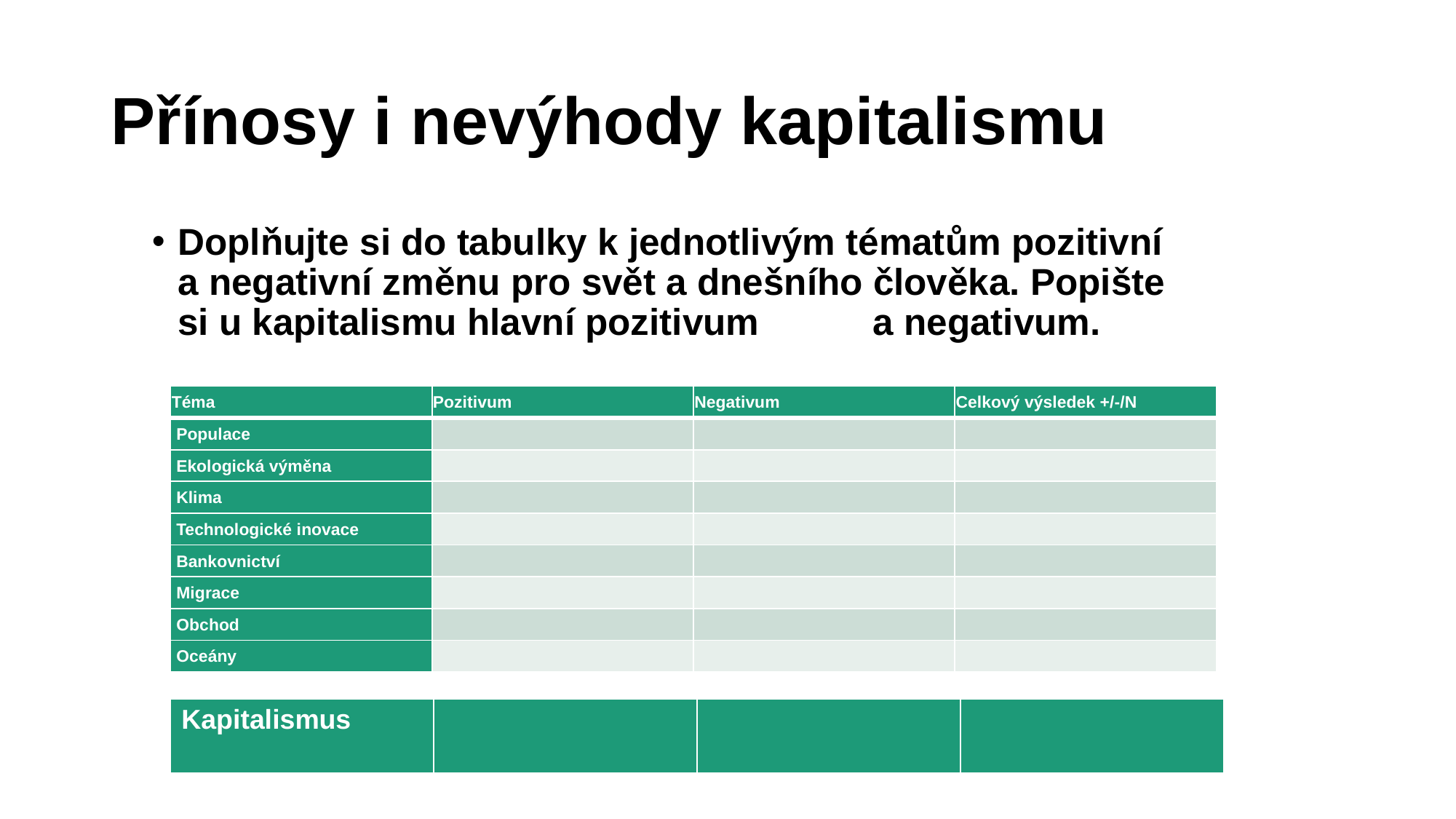

# Přínosy i nevýhody kapitalismu
Doplňujte si do tabulky k jednotlivým tématům pozitivní a negativní změnu pro svět a dnešního člověka. Popište si u kapitalismu hlavní pozitivum           a negativum.

| Téma | Pozitivum | Negativum | Celkový výsledek +/-/N |
| --- | --- | --- | --- |
| Populace |  |  |  |
| Ekologická výměna |  |  |  |
| Klima |  |  |  |
| Technologické inovace |  |  |  |
| Bankovnictví |  |  |  |
| Migrace |  |  |  |
| Obchod |  |  |  |
| Oceány |  |  |  |
| Kapitalismus |  |  |  |
| --- | --- | --- | --- |